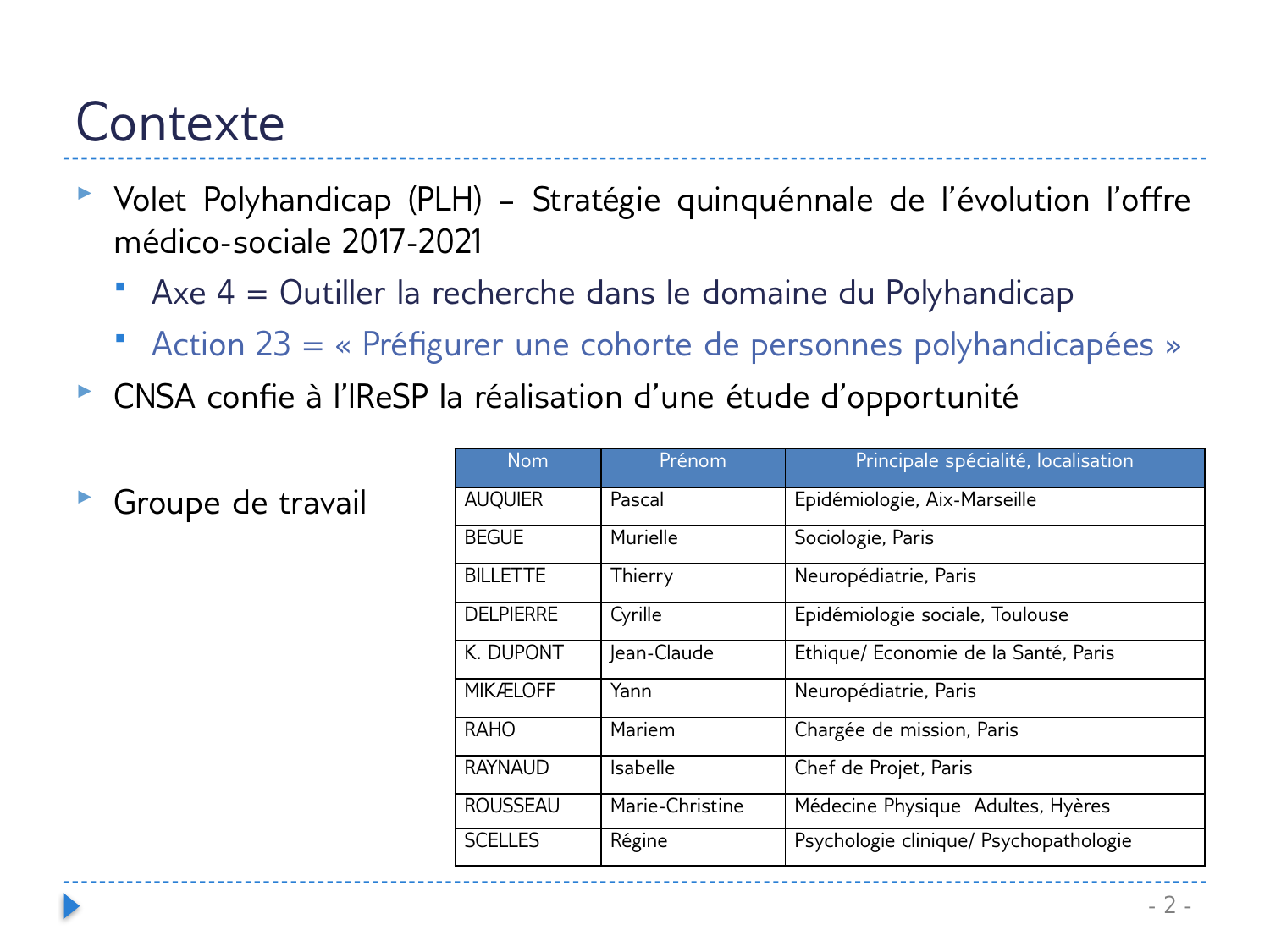

# Contexte
Volet Polyhandicap (PLH) – Stratégie quinquénnale de l’évolution l’offre médico-sociale 2017-2021
Axe 4 = Outiller la recherche dans le domaine du Polyhandicap
Action 23 = « Préfigurer une cohorte de personnes polyhandicapées »
CNSA confie à l’IReSP la réalisation d’une étude d’opportunité

Groupe de travail
| Nom | Prénom | Principale spécialité, localisation |
| --- | --- | --- |
| AUQUIER | Pascal | Epidémiologie, Aix-Marseille |
| BEGUE | Murielle | Sociologie, Paris |
| BILLETTE | Thierry | Neuropédiatrie, Paris |
| DELPIERRE | Cyrille | Epidémiologie sociale, Toulouse |
| K. DUPONT | Jean-Claude | Ethique/ Economie de la Santé, Paris |
| MIKAELOFF | Yann | Neuropédiatrie, Paris |
| RAHO | Mariem | Chargée de mission, Paris |
| RAYNAUD | Isabelle | Chef de Projet, Paris |
| ROUSSEAU | Marie-Christine | Médecine Physique Adultes, Hyères |
| SCELLES | Régine | Psychologie clinique/ Psychopathologie |
- 2 -